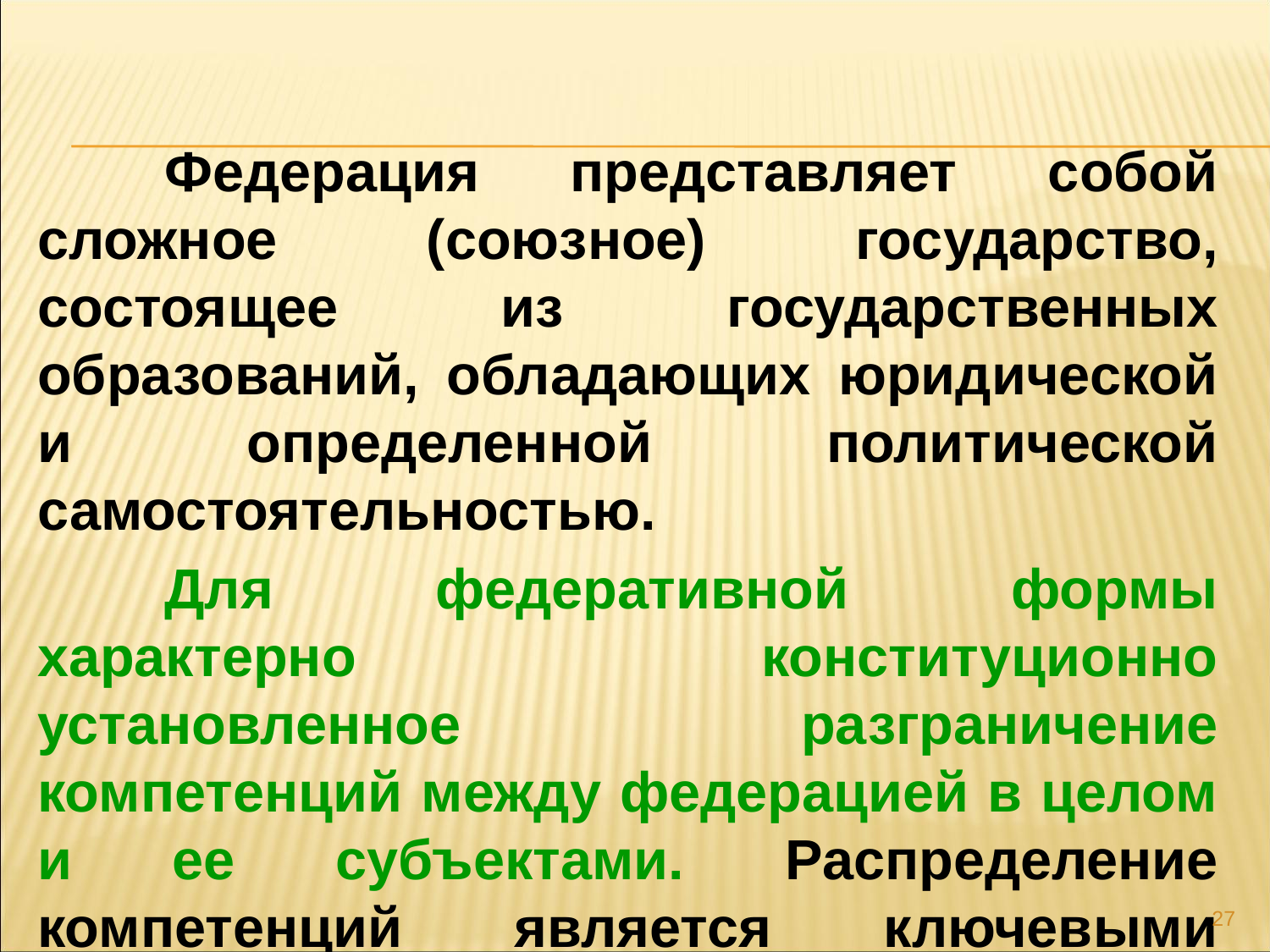

Федерация представляет собой сложное (союзное) государство, состоящее из государственных образований, обладающих юридической и определенной политической самостоятельностью.
	Для федеративной формы характерно конституционно установленное разграничение компетенций между федерацией в целом и ее субъектами. Распределение компетенций является ключевыми вопросами федеративного устройства.
27